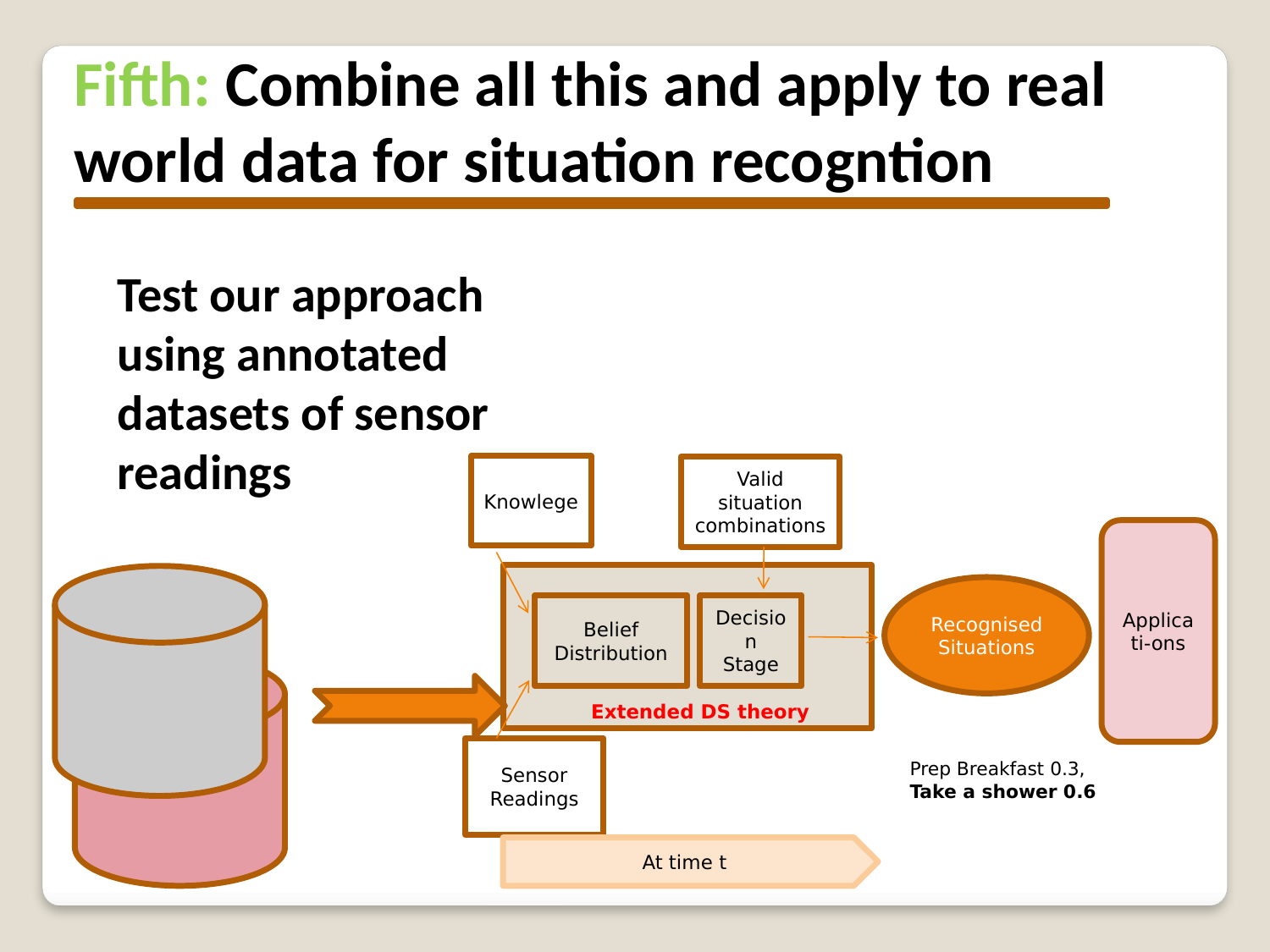

Fifth: Combine all this and apply to real world data for situation recogntion

Test our approach using annotated datasets of sensor readings
Knowlege
Valid situation
combinations
Applicati-ons

Recognised
Situations
Belief Distribution
Decision
Stage
Extended DS theory
Sensor Readings
Prep Breakfast 0.3,
Take a shower 0.6

At time t